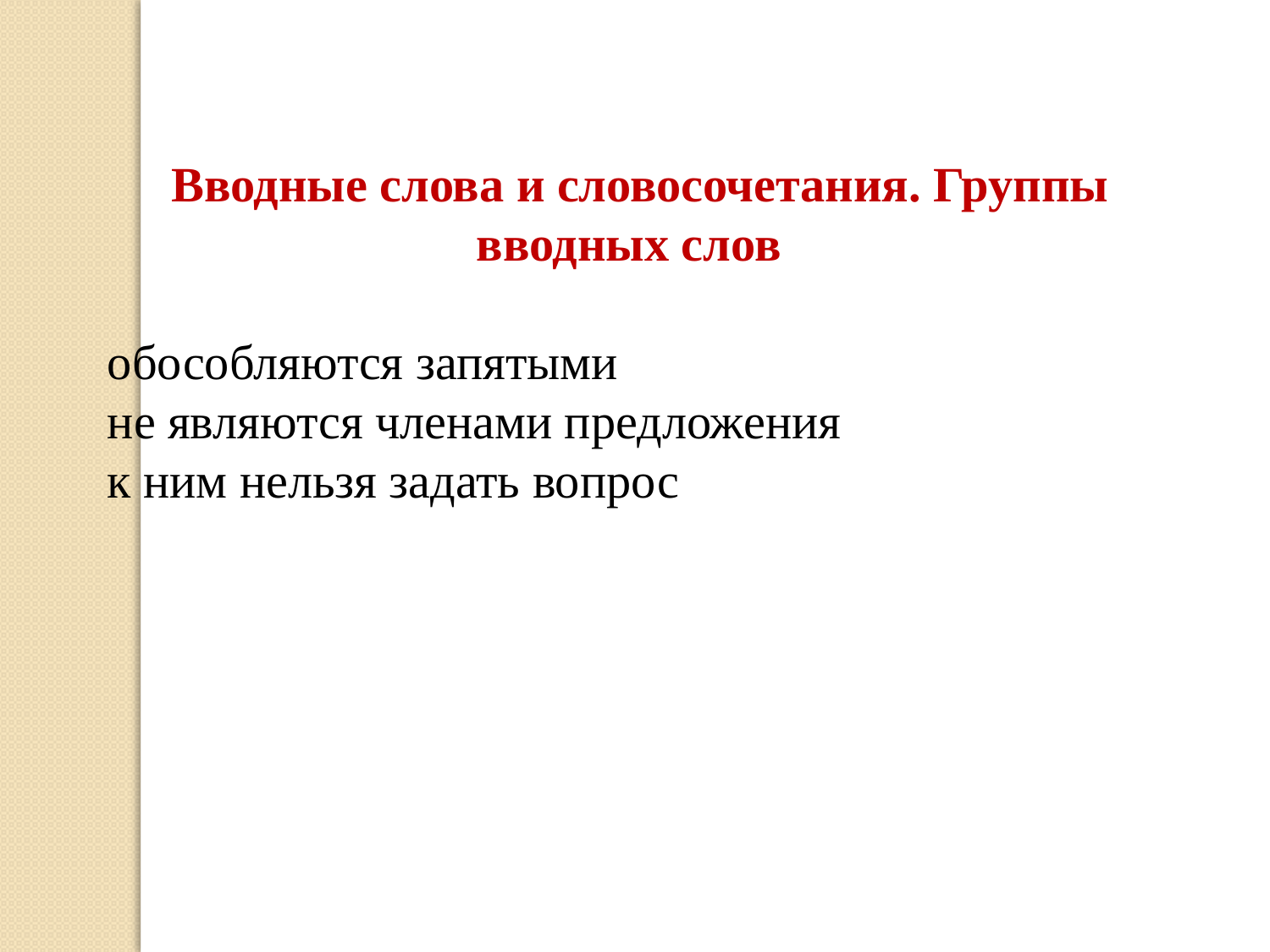

Вводные слова и словосочетания. Группы вводных слов
обособляются запятыми
не являются членами предложения
к ним нельзя задать вопрос